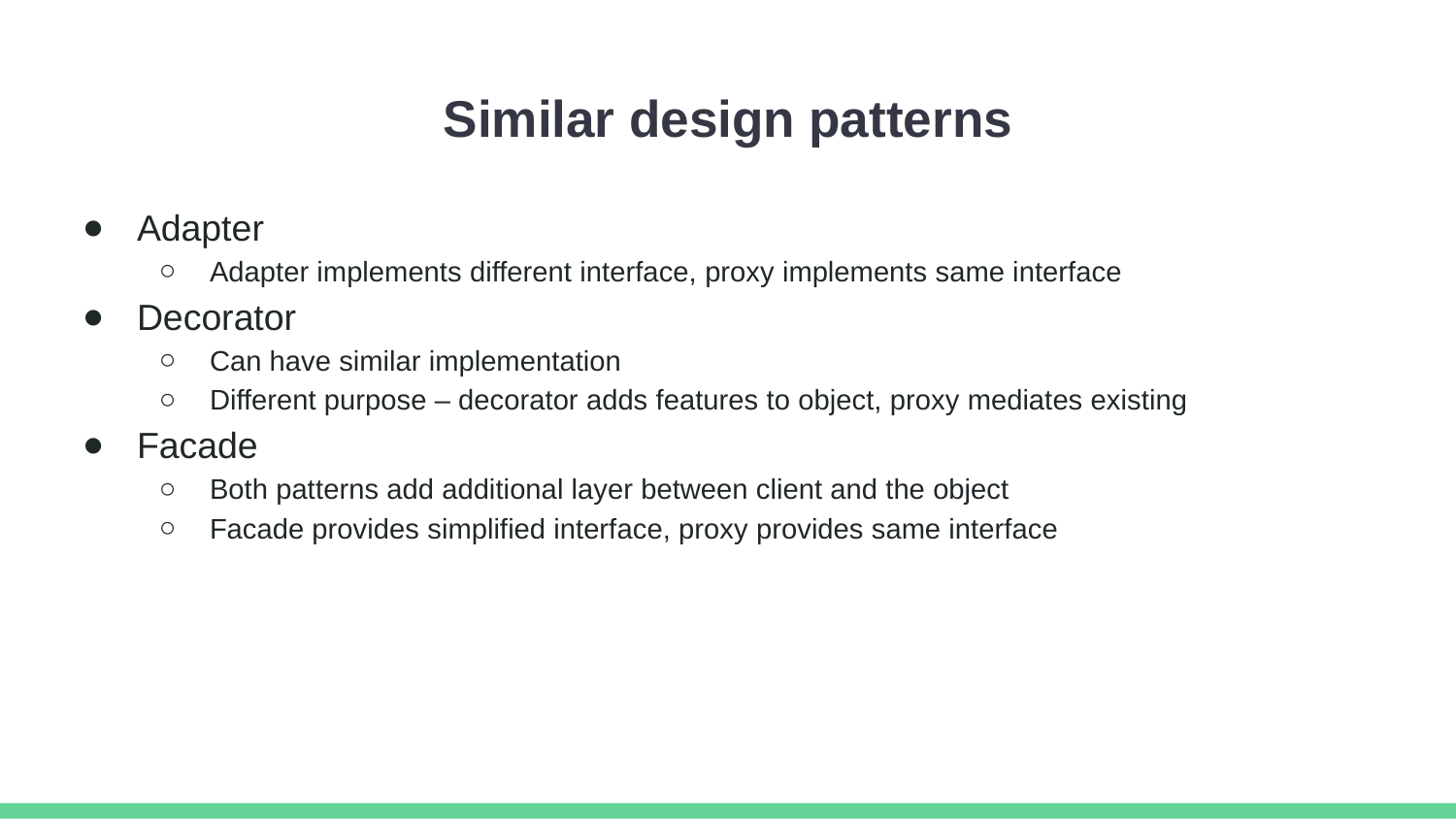

# Similar design patterns
Adapter
Adapter implements different interface, proxy implements same interface
Decorator
Can have similar implementation
Different purpose – decorator adds features to object, proxy mediates existing
Facade
Both patterns add additional layer between client and the object
Facade provides simplified interface, proxy provides same interface